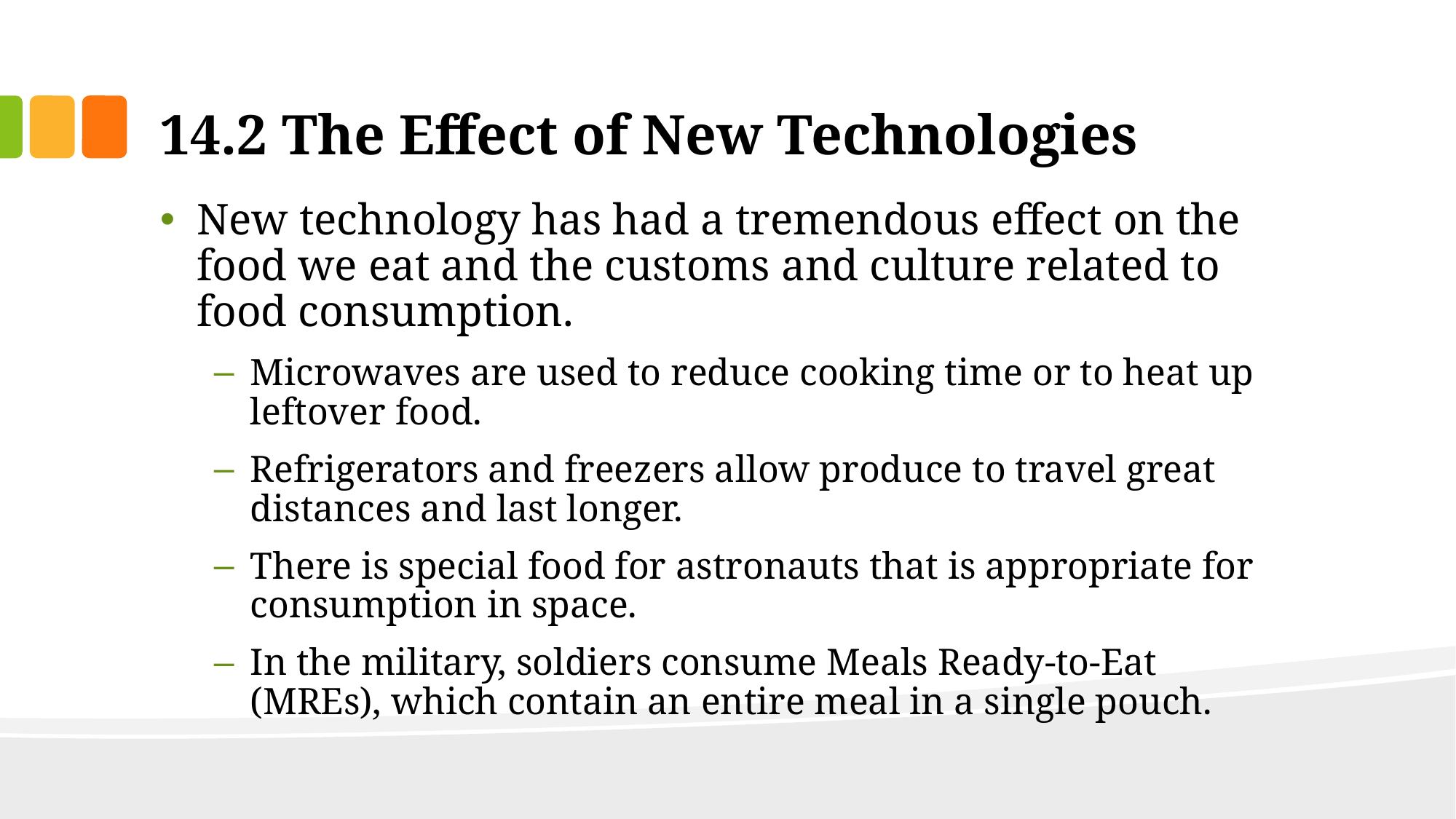

# 14.2 The Effect of New Technologies
New technology has had a tremendous effect on the food we eat and the customs and culture related to food consumption.
Microwaves are used to reduce cooking time or to heat up leftover food.
Refrigerators and freezers allow produce to travel great distances and last longer.
There is special food for astronauts that is appropriate for consumption in space.
In the military, soldiers consume Meals Ready-to-Eat (MREs), which contain an entire meal in a single pouch.